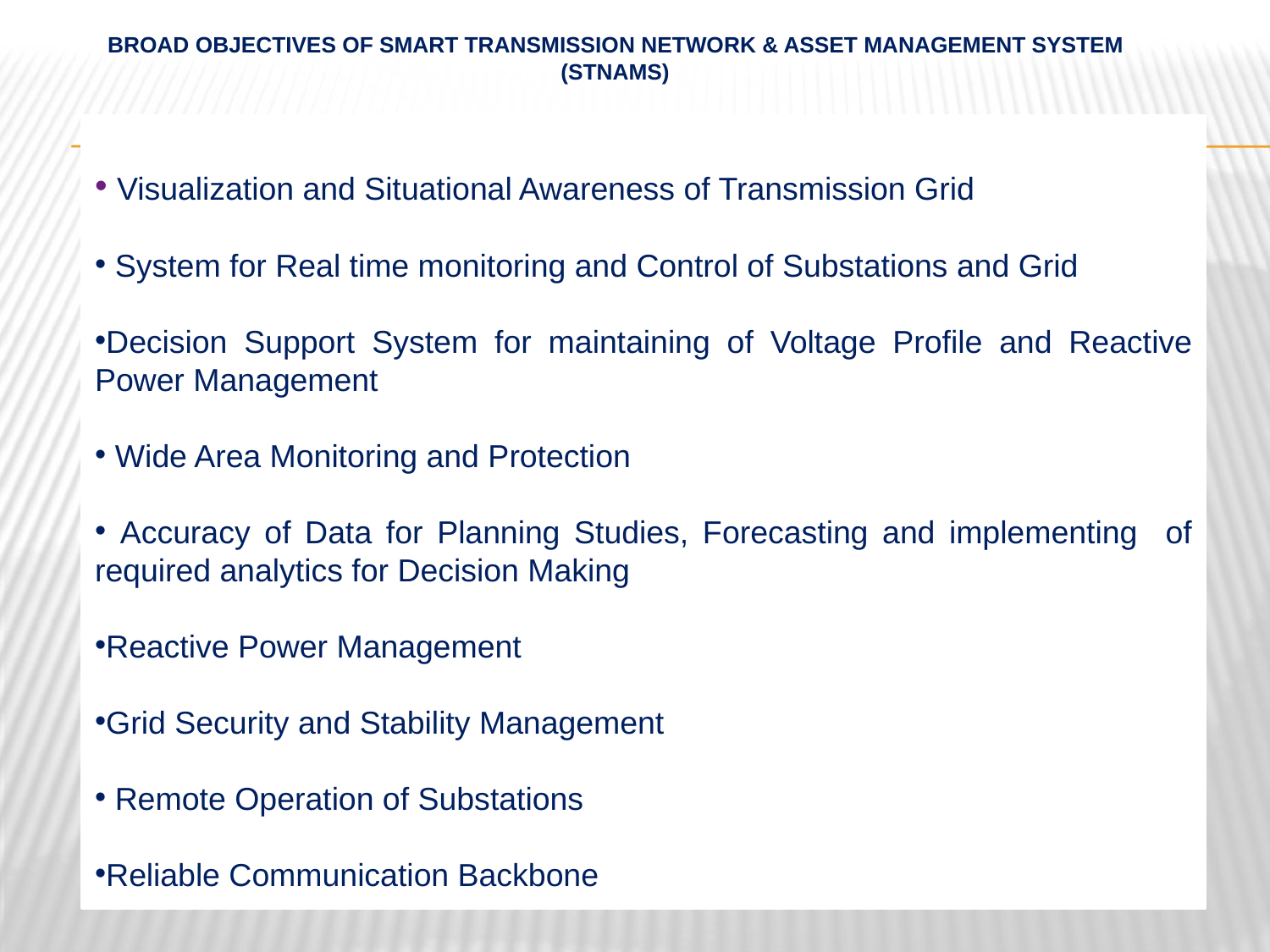

# Broad objectives of SMART TRANSMISSION NETWORK & ASSET MANAGEMENT SYSTEM (STNAMS)

 Visualization and Situational Awareness of Transmission Grid

 System for Real time monitoring and Control of Substations and Grid

Decision Support System for maintaining of Voltage Profile and Reactive Power Management

 Wide Area Monitoring and Protection

 Accuracy of Data for Planning Studies, Forecasting and implementing  of required analytics for Decision Making

Reactive Power Management

Grid Security and Stability Management

 Remote Operation of Substations

Reliable Communication Backbone